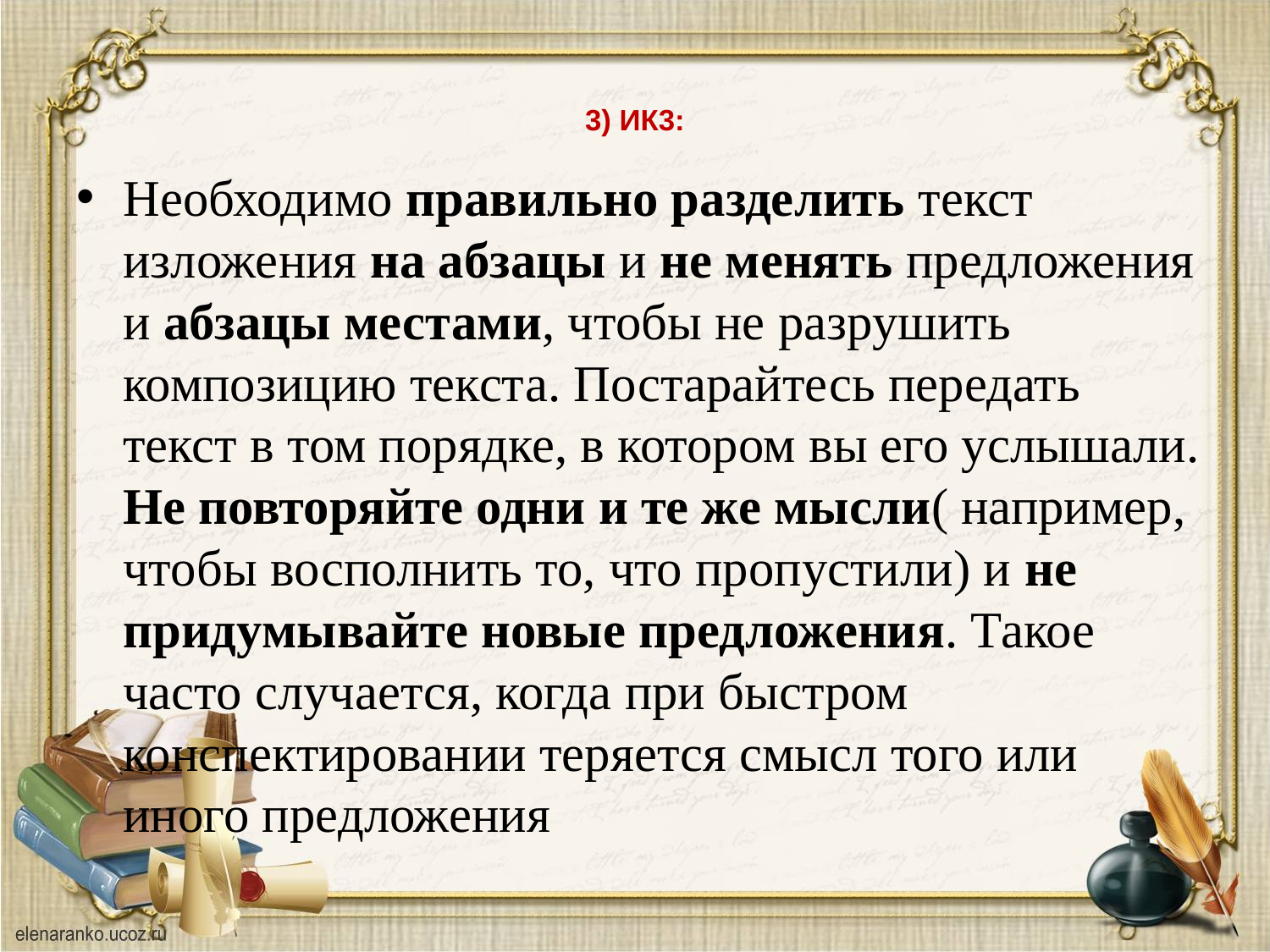

# 3) ИК3:
Необходимо правильно разделить текст изложения на абзацы и не менять предложения и абзацы местами, чтобы не разрушить композицию текста. Постарайтесь передать текст в том порядке, в котором вы его услышали. Не повторяйте одни и те же мысли( например, чтобы восполнить то, что пропустили) и не придумывайте новые предложения. Такое часто случается, когда при быстром конспектировании теряется смысл того или иного предложения